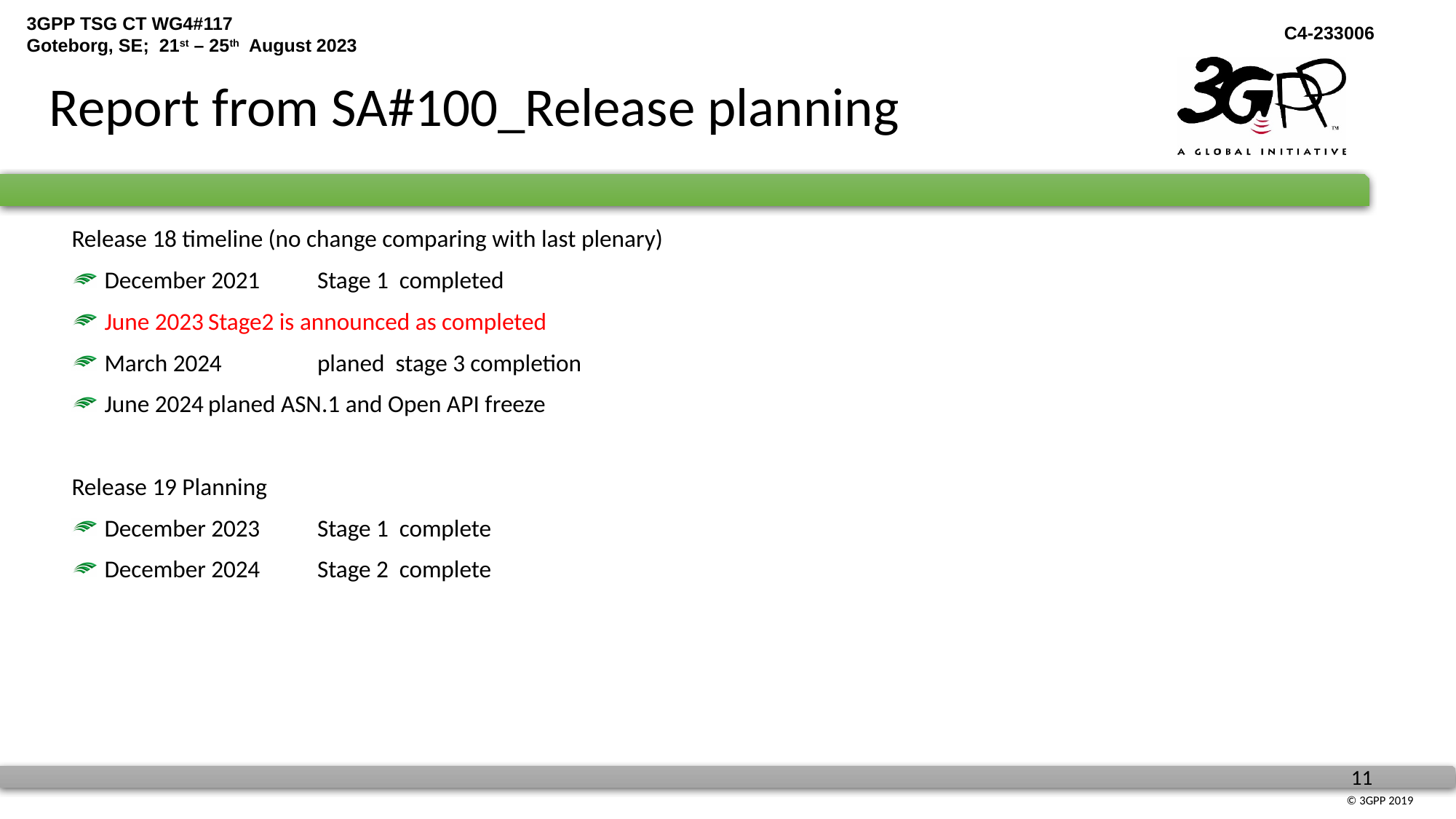

# Report from SA#100_Release planning
Release 18 timeline (no change comparing with last plenary)
 December 2021	Stage 1  completed
 June 2023	Stage2 is announced as completed
 March 2024	planed  stage 3 completion
 June 2024	planed ASN.1 and Open API freeze

Release 19 Planning
 December 2023	Stage 1  complete
 December 2024	Stage 2  complete